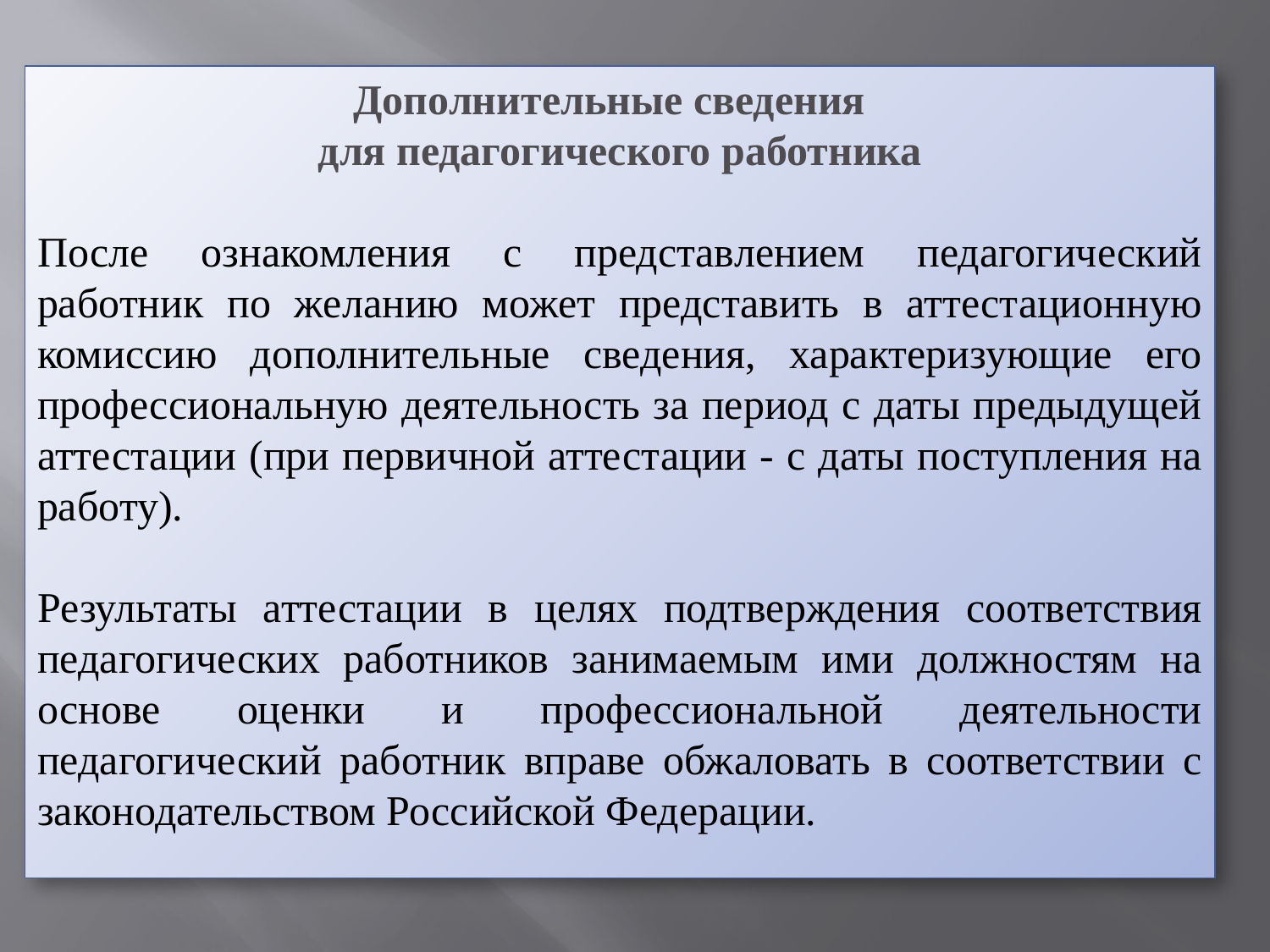

Дополнительные сведения
для педагогического работника

После ознакомления с представлением педагогический работник по желанию может представить в аттестационную комиссию дополнительные сведения, характеризующие его профессиональную деятельность за период с даты предыдущей аттестации (при первичной аттестации - с даты поступления на работу).

Результаты аттестации в целях подтверждения соответствия педагогических работников занимаемым ими должностям на основе оценки и профессиональной деятельности педагогический работник вправе обжаловать в соответствии с законодательством Российской Федерации.